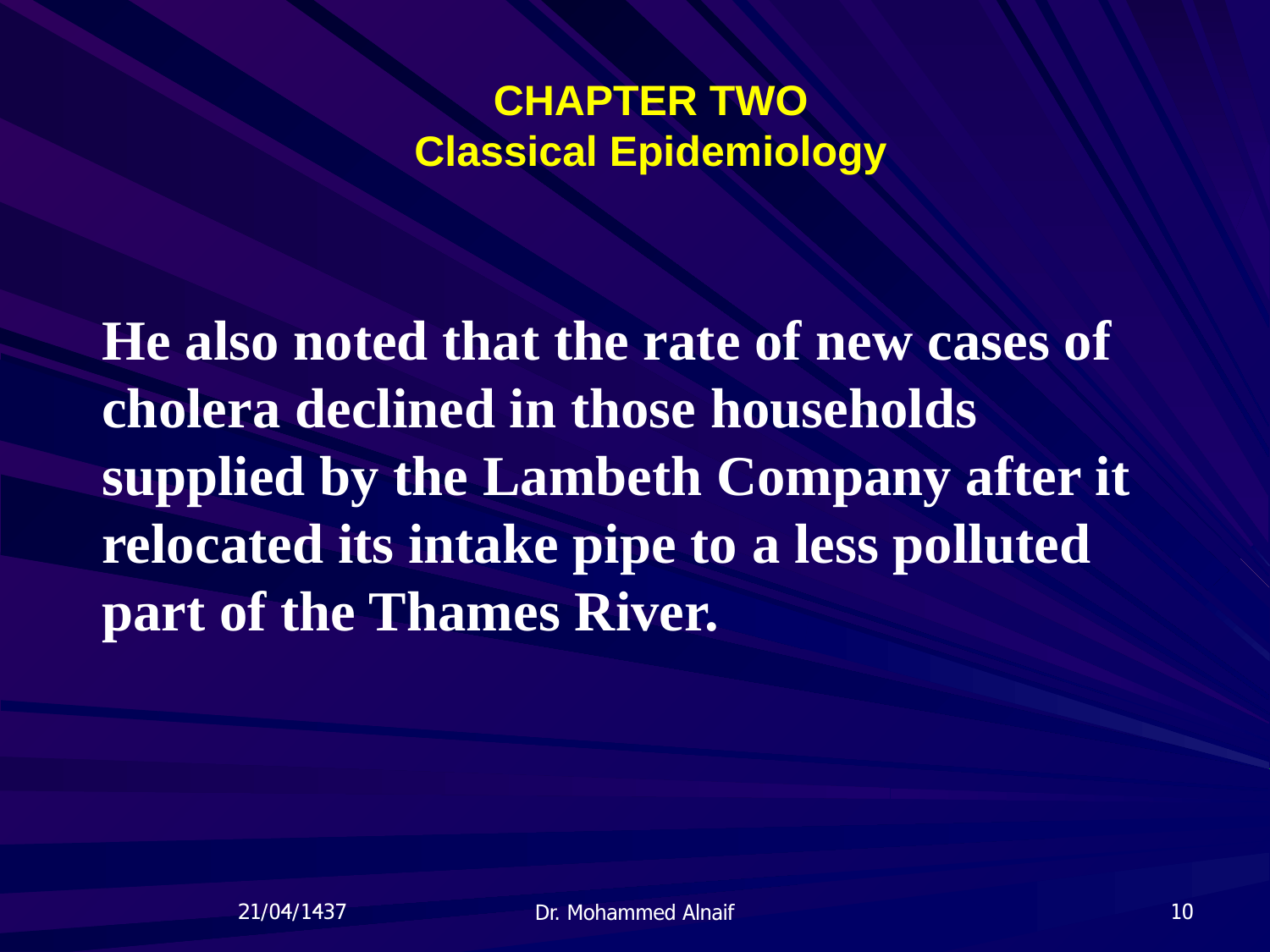

# CHAPTER TWO Classical Epidemiology
He also noted that the rate of new cases of cholera declined in those households supplied by the Lambeth Company after it relocated its intake pipe to a less polluted part of the Thames River.
21/04/1437
10
Dr. Mohammed Alnaif